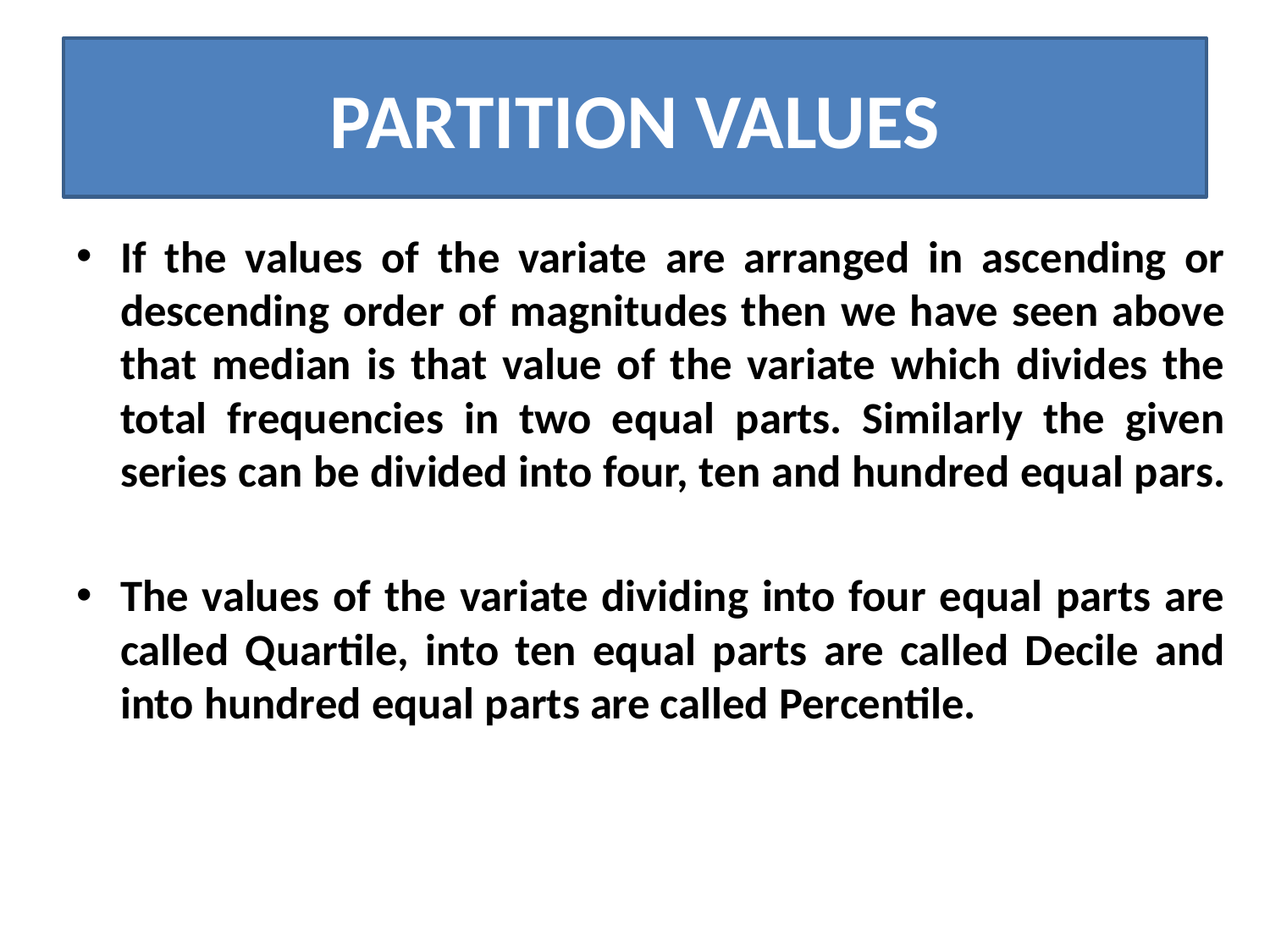

# PARTITION VALUES
If the values of the variate are arranged in ascending or descending order of magnitudes then we have seen above that median is that value of the variate which divides the total frequencies in two equal parts. Similarly the given series can be divided into four, ten and hundred equal pars.

The values of the variate dividing into four equal parts are called Quartile, into ten equal parts are called Decile and into hundred equal parts are called Percentile.